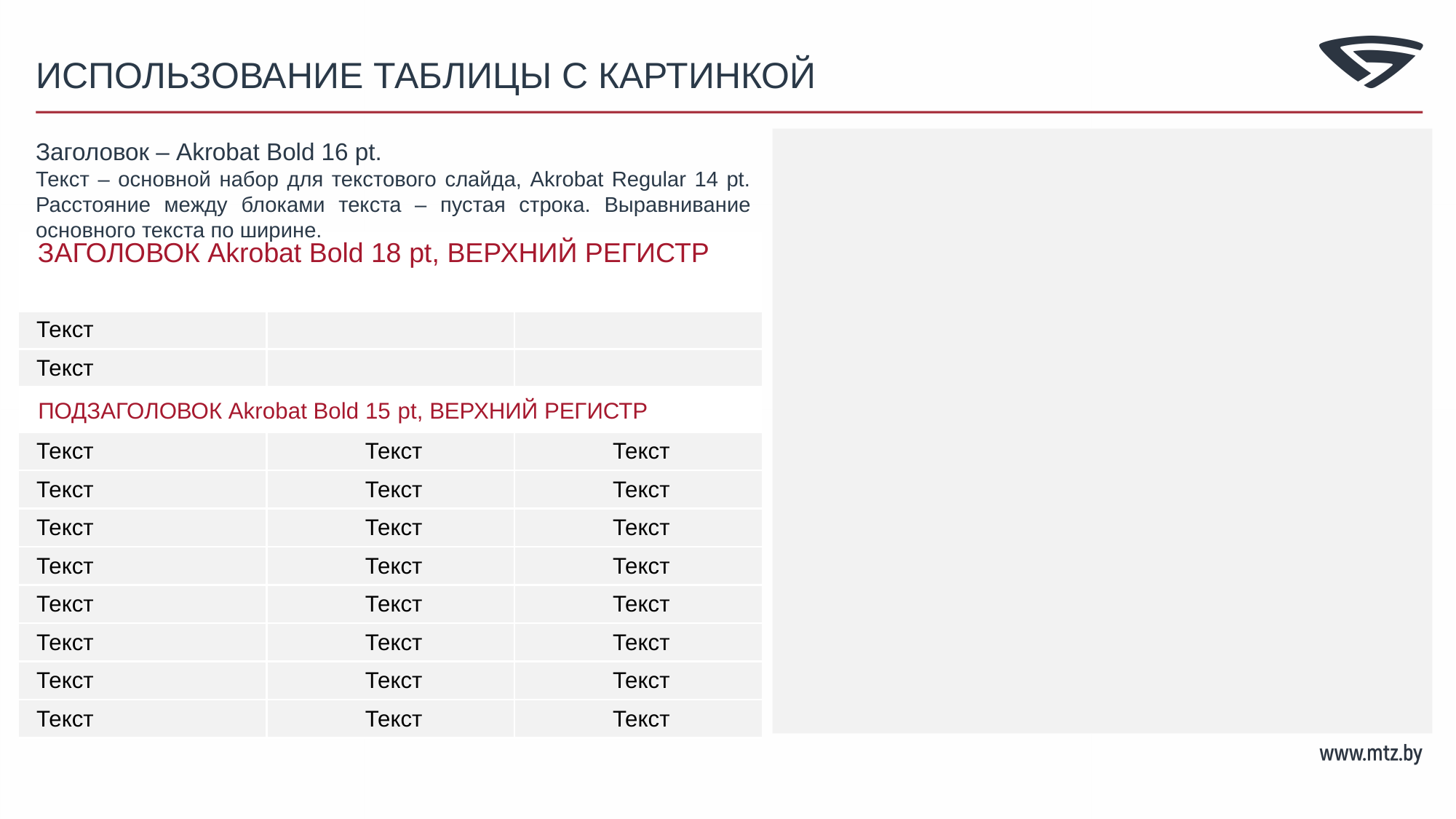

ИСПОЛЬЗОВАНИЕ ТАБЛИЦЫ С КАРТИНКОЙ

Заголовок – Akrobat Bold 16 pt.
Текст – основной набор для текстового слайда, Akrobat Regular 14 pt. Расстояние между блоками текста – пустая строка. Выравнивание основного текста по ширине.

| ЗАГОЛОВОК Akrobat Bold 18 pt, ВЕРХНИЙ РЕГИСТР |  |  |
| --- | --- | --- |
| Текст |  |  |
| Текст |  |  |
| ПОДЗАГОЛОВОК Akrobat Bold 15 pt, ВЕРХНИЙ РЕГИСТР |  |  |
| Текст | Текст | Текст |
| Текст | Текст | Текст |
| Текст | Текст | Текст |
| Текст | Текст | Текст |
| Текст | Текст | Текст |
| Текст | Текст | Текст |
| Текст | Текст | Текст |
| Текст | Текст | Текст |